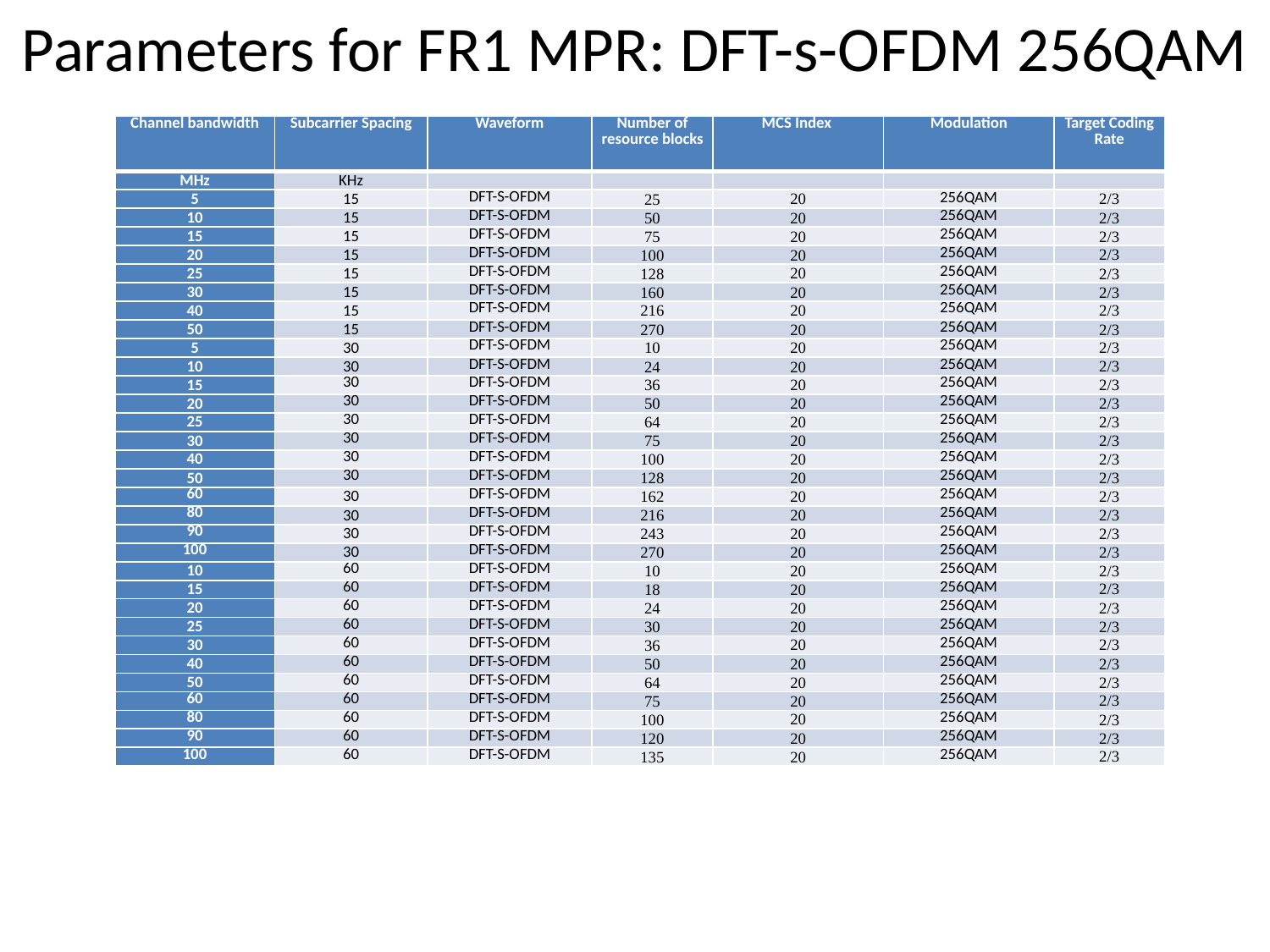

# Parameters for FR1 MPR: DFT-s-OFDM 256QAM
| Channel bandwidth | Subcarrier Spacing | Waveform | Number of resource blocks | MCS Index | Modulation | Target Coding Rate |
| --- | --- | --- | --- | --- | --- | --- |
| MHz | KHz |  |  |  |  |  |
| 5 | 15 | DFT-S-OFDM | 25 | 20 | 256QAM | 2/3 |
| 10 | 15 | DFT-S-OFDM | 50 | 20 | 256QAM | 2/3 |
| 15 | 15 | DFT-S-OFDM | 75 | 20 | 256QAM | 2/3 |
| 20 | 15 | DFT-S-OFDM | 100 | 20 | 256QAM | 2/3 |
| 25 | 15 | DFT-S-OFDM | 128 | 20 | 256QAM | 2/3 |
| 30 | 15 | DFT-S-OFDM | 160 | 20 | 256QAM | 2/3 |
| 40 | 15 | DFT-S-OFDM | 216 | 20 | 256QAM | 2/3 |
| 50 | 15 | DFT-S-OFDM | 270 | 20 | 256QAM | 2/3 |
| 5 | 30 | DFT-S-OFDM | 10 | 20 | 256QAM | 2/3 |
| 10 | 30 | DFT-S-OFDM | 24 | 20 | 256QAM | 2/3 |
| 15 | 30 | DFT-S-OFDM | 36 | 20 | 256QAM | 2/3 |
| 20 | 30 | DFT-S-OFDM | 50 | 20 | 256QAM | 2/3 |
| 25 | 30 | DFT-S-OFDM | 64 | 20 | 256QAM | 2/3 |
| 30 | 30 | DFT-S-OFDM | 75 | 20 | 256QAM | 2/3 |
| 40 | 30 | DFT-S-OFDM | 100 | 20 | 256QAM | 2/3 |
| 50 | 30 | DFT-S-OFDM | 128 | 20 | 256QAM | 2/3 |
| 60 | 30 | DFT-S-OFDM | 162 | 20 | 256QAM | 2/3 |
| 80 | 30 | DFT-S-OFDM | 216 | 20 | 256QAM | 2/3 |
| 90 | 30 | DFT-S-OFDM | 243 | 20 | 256QAM | 2/3 |
| 100 | 30 | DFT-S-OFDM | 270 | 20 | 256QAM | 2/3 |
| 10 | 60 | DFT-S-OFDM | 10 | 20 | 256QAM | 2/3 |
| 15 | 60 | DFT-S-OFDM | 18 | 20 | 256QAM | 2/3 |
| 20 | 60 | DFT-S-OFDM | 24 | 20 | 256QAM | 2/3 |
| 25 | 60 | DFT-S-OFDM | 30 | 20 | 256QAM | 2/3 |
| 30 | 60 | DFT-S-OFDM | 36 | 20 | 256QAM | 2/3 |
| 40 | 60 | DFT-S-OFDM | 50 | 20 | 256QAM | 2/3 |
| 50 | 60 | DFT-S-OFDM | 64 | 20 | 256QAM | 2/3 |
| 60 | 60 | DFT-S-OFDM | 75 | 20 | 256QAM | 2/3 |
| 80 | 60 | DFT-S-OFDM | 100 | 20 | 256QAM | 2/3 |
| 90 | 60 | DFT-S-OFDM | 120 | 20 | 256QAM | 2/3 |
| 100 | 60 | DFT-S-OFDM | 135 | 20 | 256QAM | 2/3 |